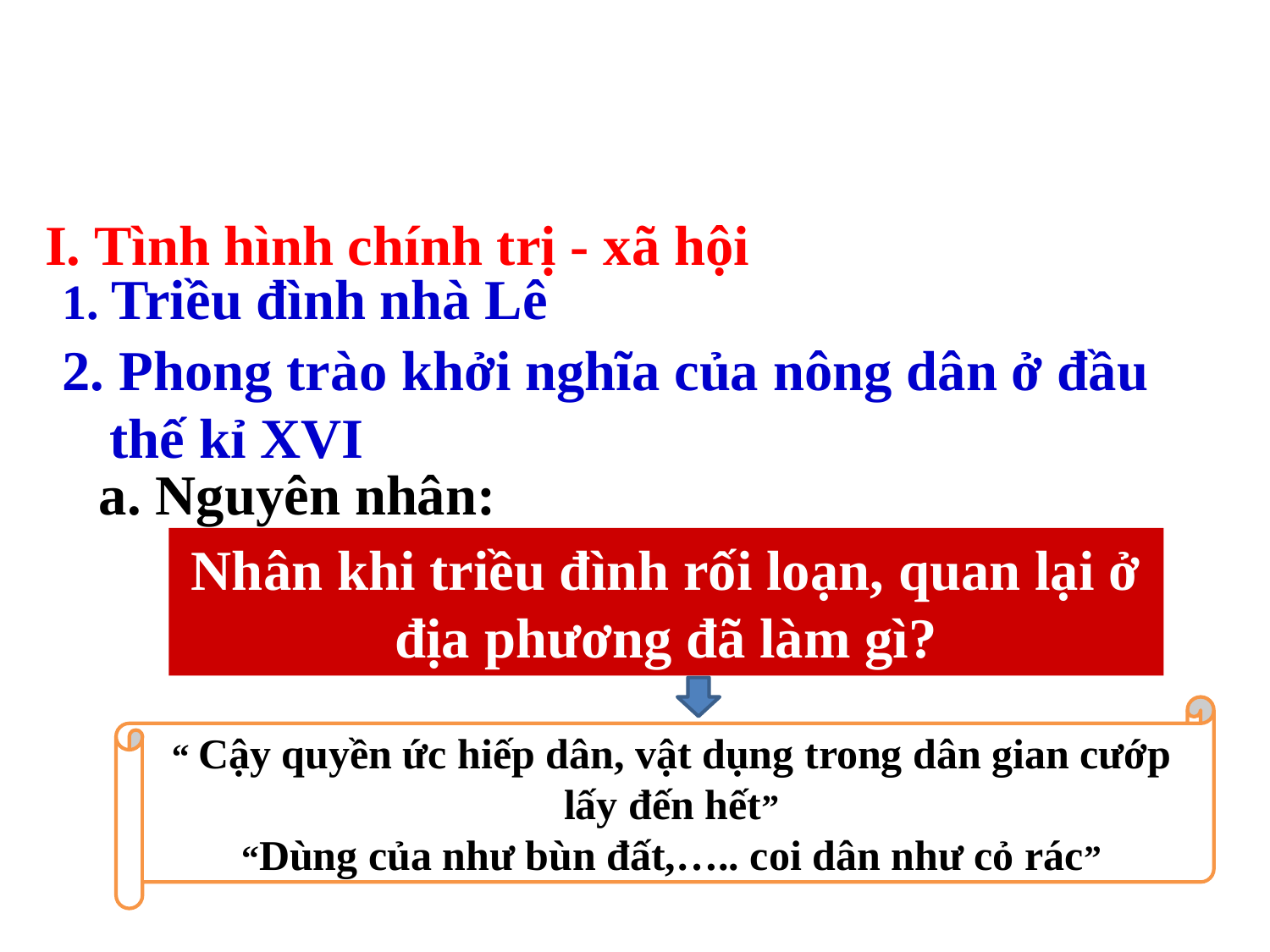

I. Tình hình chính trị - xã hội
1. Triều đình nhà Lê
2. Phong trào khởi nghĩa của nông dân ở đầu thế kỉ XVI
a. Nguyên nhân:
Nhân khi triều đình rối loạn, quan lại ở địa phương đã làm gì?

“ Cậy quyền ức hiếp dân, vật dụng trong dân gian cướp lấy đến hết”
“Dùng của như bùn đất,….. coi dân như cỏ rác”